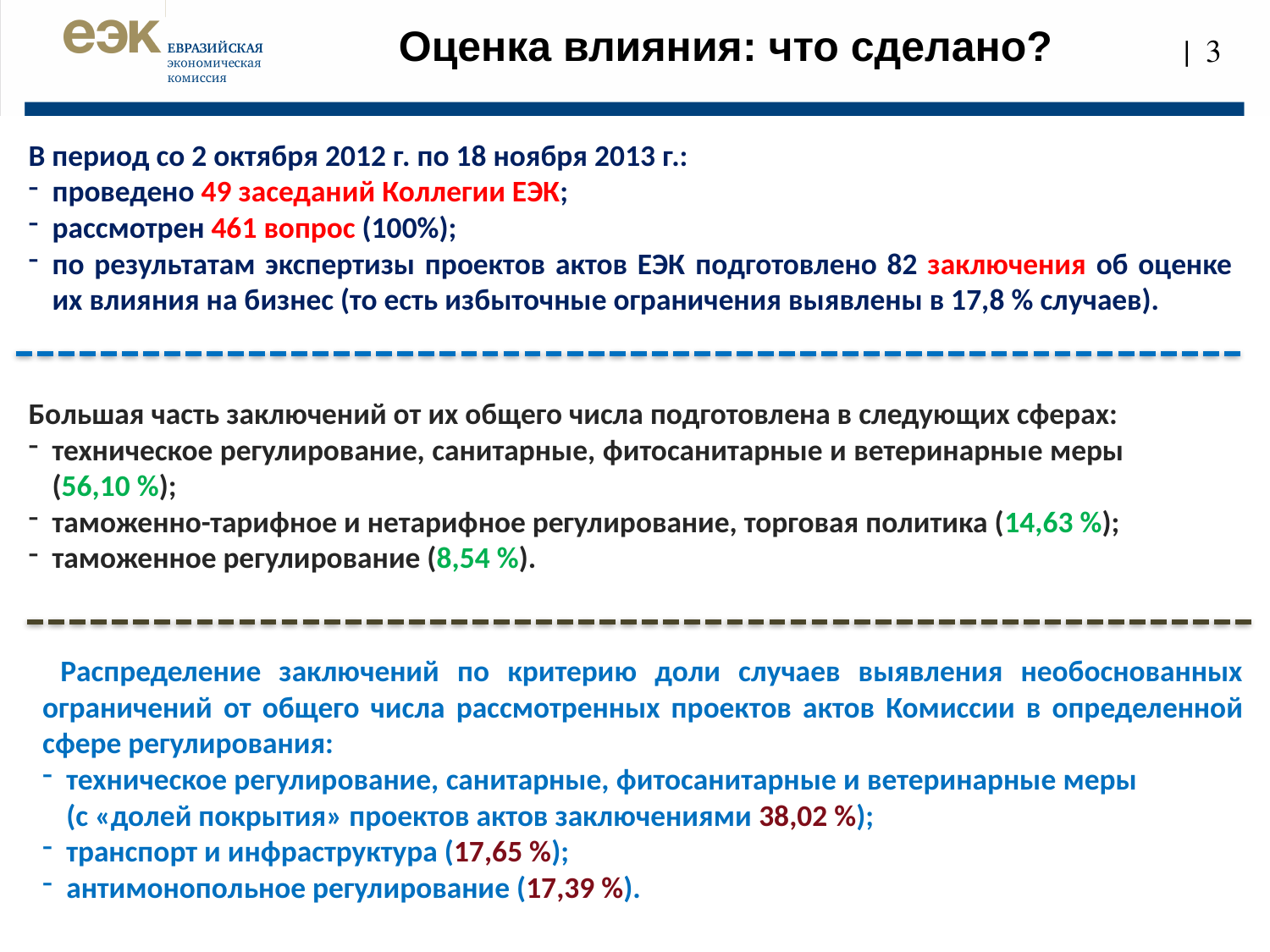

Оценка влияния: что сделано?
|  3
В период со 2 октября 2012 г. по 18 ноября 2013 г.:
проведено 49 заседаний Коллегии ЕЭК;
рассмотрен 461 вопрос (100%);
по результатам экспертизы проектов актов ЕЭК подготовлено 82 заключения об оценке их влияния на бизнес (то есть избыточные ограничения выявлены в 17,8 % случаев).
Большая часть заключений от их общего числа подготовлена в следующих сферах:
техническое регулирование, санитарные, фитосанитарные и ветеринарные меры                (56,10 %);
таможенно-тарифное и нетарифное регулирование, торговая политика (14,63 %);
таможенное регулирование (8,54 %).
 Распределение заключений по критерию доли случаев выявления необоснованных ограничений от общего числа рассмотренных проектов актов Комиссии в определенной сфере регулирования:
техническое регулирование, санитарные, фитосанитарные и ветеринарные меры                (с «долей покрытия» проектов актов заключениями 38,02 %);
транспорт и инфраструктура (17,65 %);
антимонопольное регулирование (17,39 %).